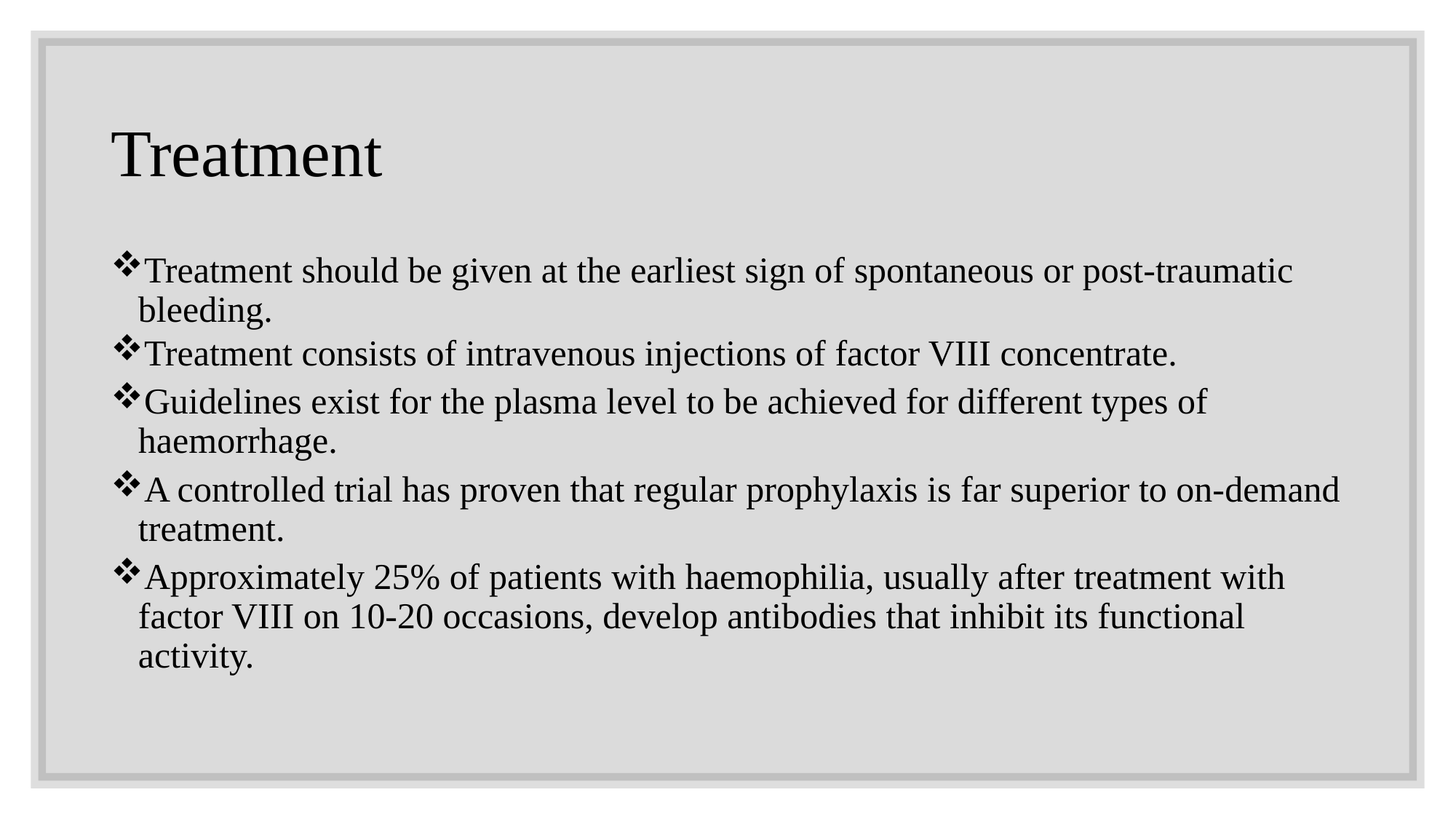

# Treatment
Treatment should be given at the earliest sign of spontaneous or post-traumatic bleeding.
Treatment consists of intravenous injections of factor VIII concentrate.
Guidelines exist for the plasma level to be achieved for different types of haemorrhage.
A controlled trial has proven that regular prophylaxis is far superior to on‐demand treatment.
Approximately 25% of patients with haemophilia, usually after treatment with factor VIII on 10-20 occasions, develop antibodies that inhibit its functional activity.